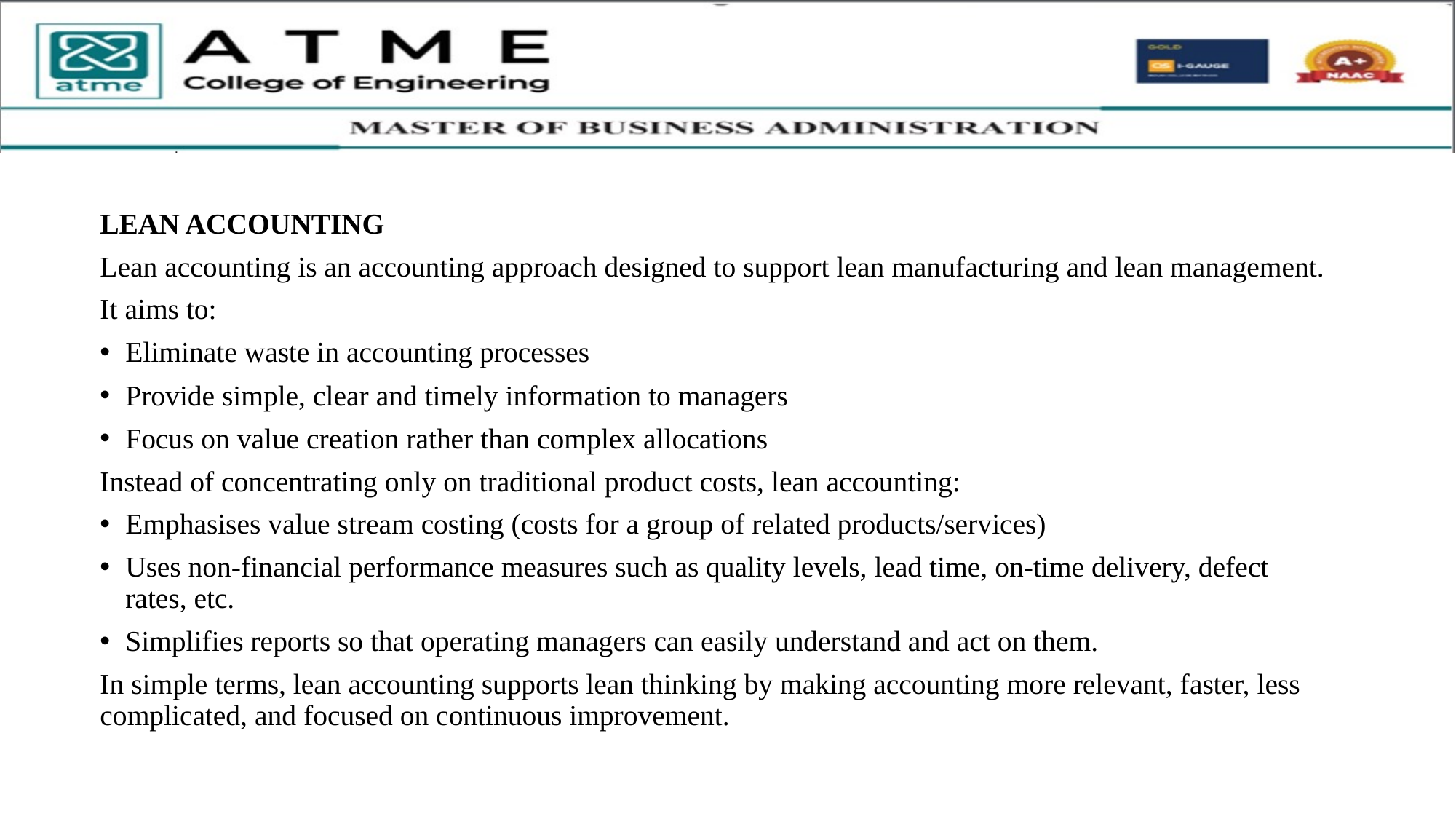

LEAN ACCOUNTING
Lean accounting is an accounting approach designed to support lean manufacturing and lean management.
It aims to:
Eliminate waste in accounting processes
Provide simple, clear and timely information to managers
Focus on value creation rather than complex allocations
Instead of concentrating only on traditional product costs, lean accounting:
Emphasises value stream costing (costs for a group of related products/services)
Uses non-financial performance measures such as quality levels, lead time, on-time delivery, defect rates, etc.
Simplifies reports so that operating managers can easily understand and act on them.
In simple terms, lean accounting supports lean thinking by making accounting more relevant, faster, less complicated, and focused on continuous improvement.